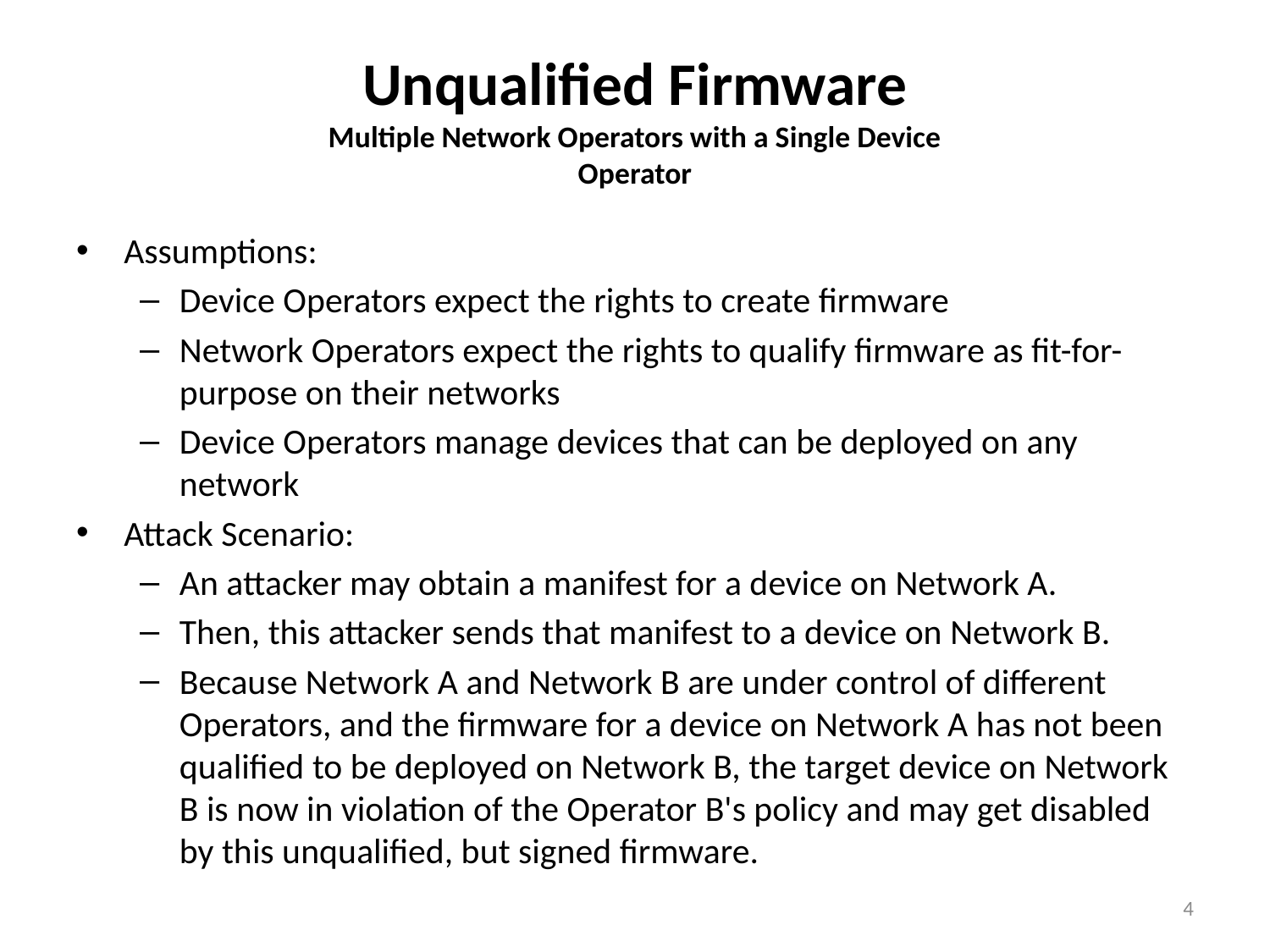

# Unqualified Firmware Multiple Network Operators with a Single Device Operator
Assumptions:
Device Operators expect the rights to create firmware
Network Operators expect the rights to qualify firmware as fit-for-purpose on their networks
Device Operators manage devices that can be deployed on any network
Attack Scenario:
An attacker may obtain a manifest for a device on Network A.
Then, this attacker sends that manifest to a device on Network B.
Because Network A and Network B are under control of different Operators, and the firmware for a device on Network A has not been qualified to be deployed on Network B, the target device on Network B is now in violation of the Operator B's policy and may get disabled by this unqualified, but signed firmware.

4